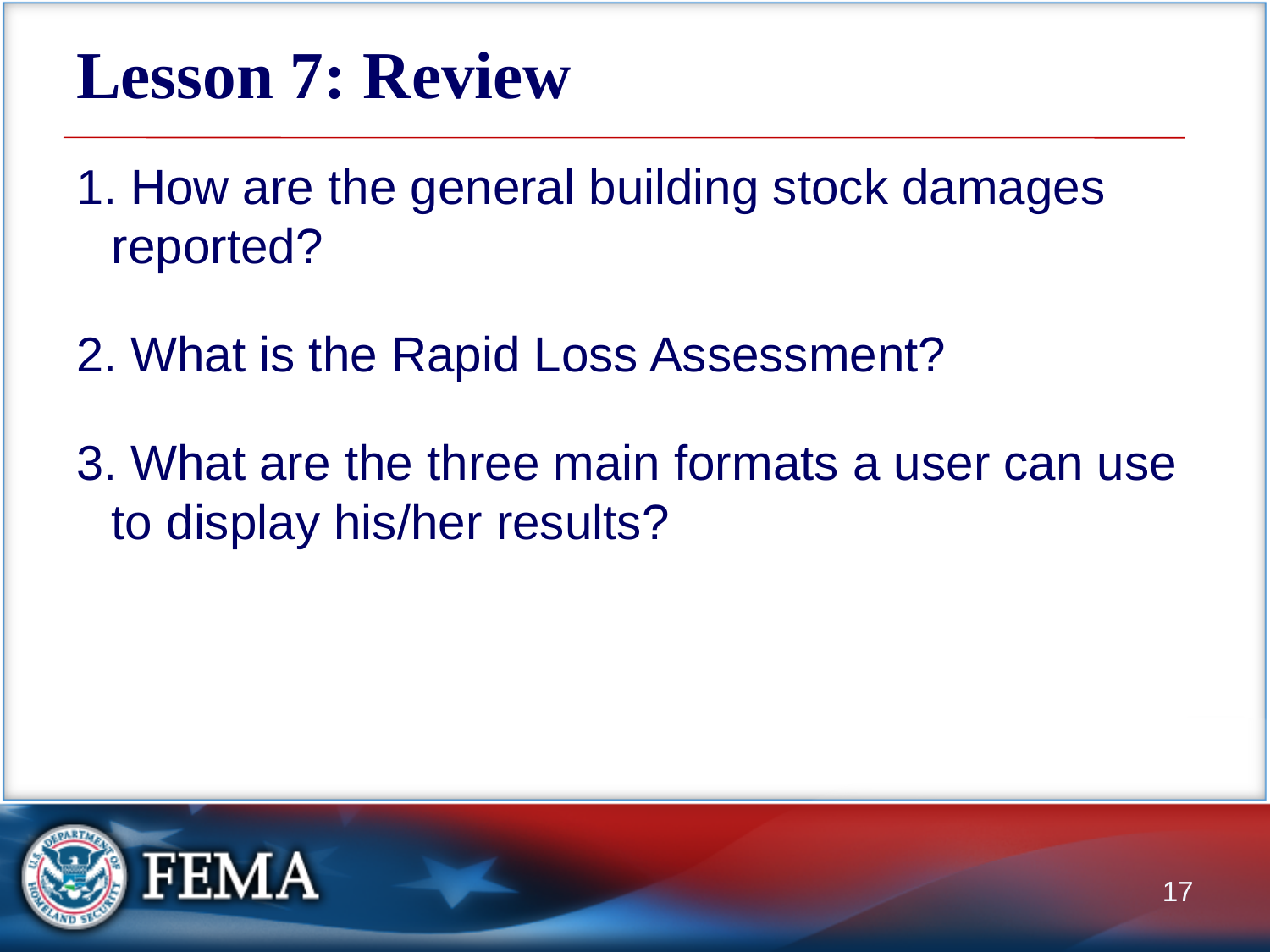

# Lesson 7: Review
 How are the general building stock damages reported?
 What is the Rapid Loss Assessment?
 What are the three main formats a user can use to display his/her results?
17